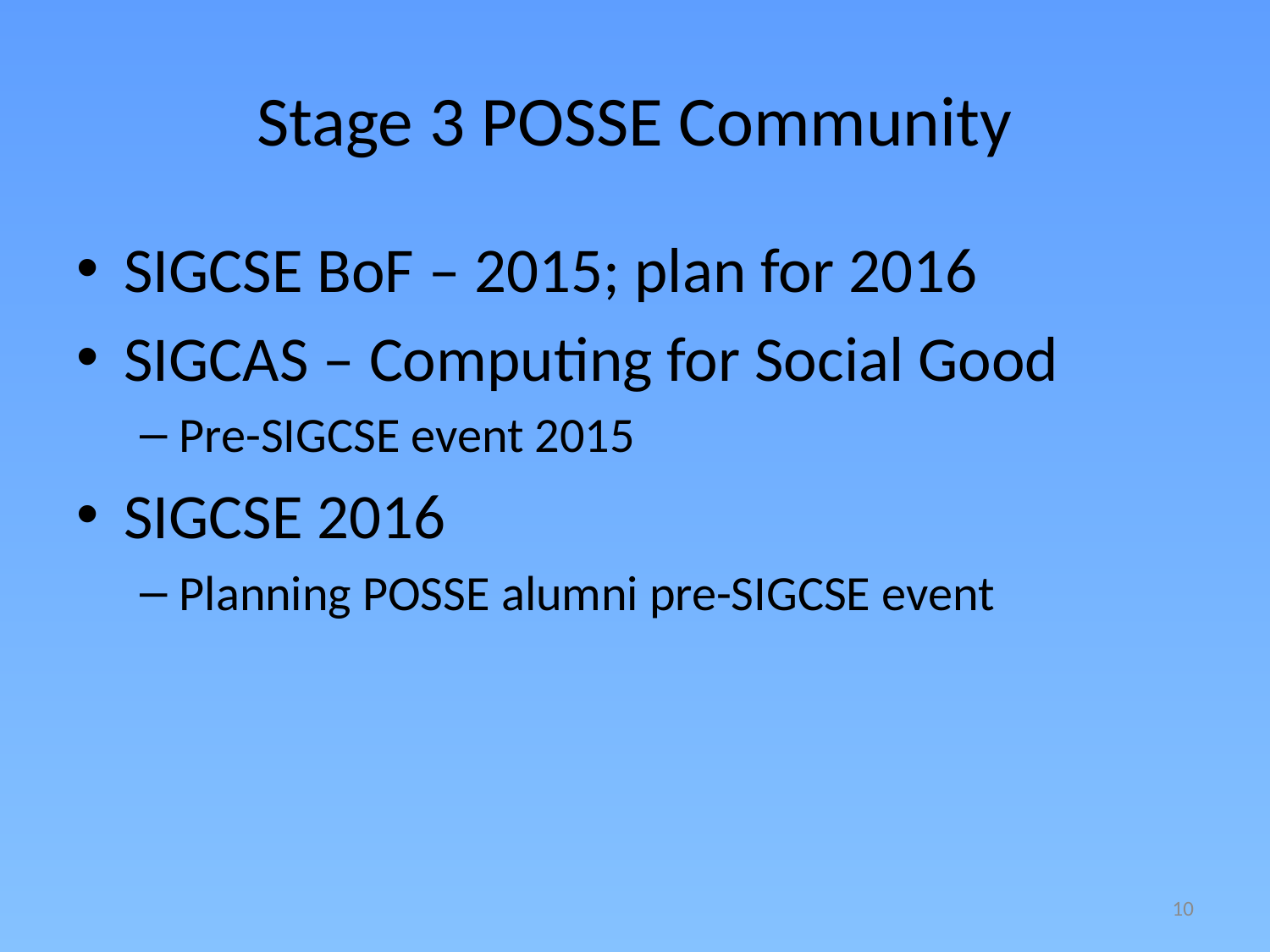

# Stage 3 POSSE Community
SIGCSE BoF – 2015; plan for 2016
SIGCAS – Computing for Social Good
Pre-SIGCSE event 2015
SIGCSE 2016
Planning POSSE alumni pre-SIGCSE event

10